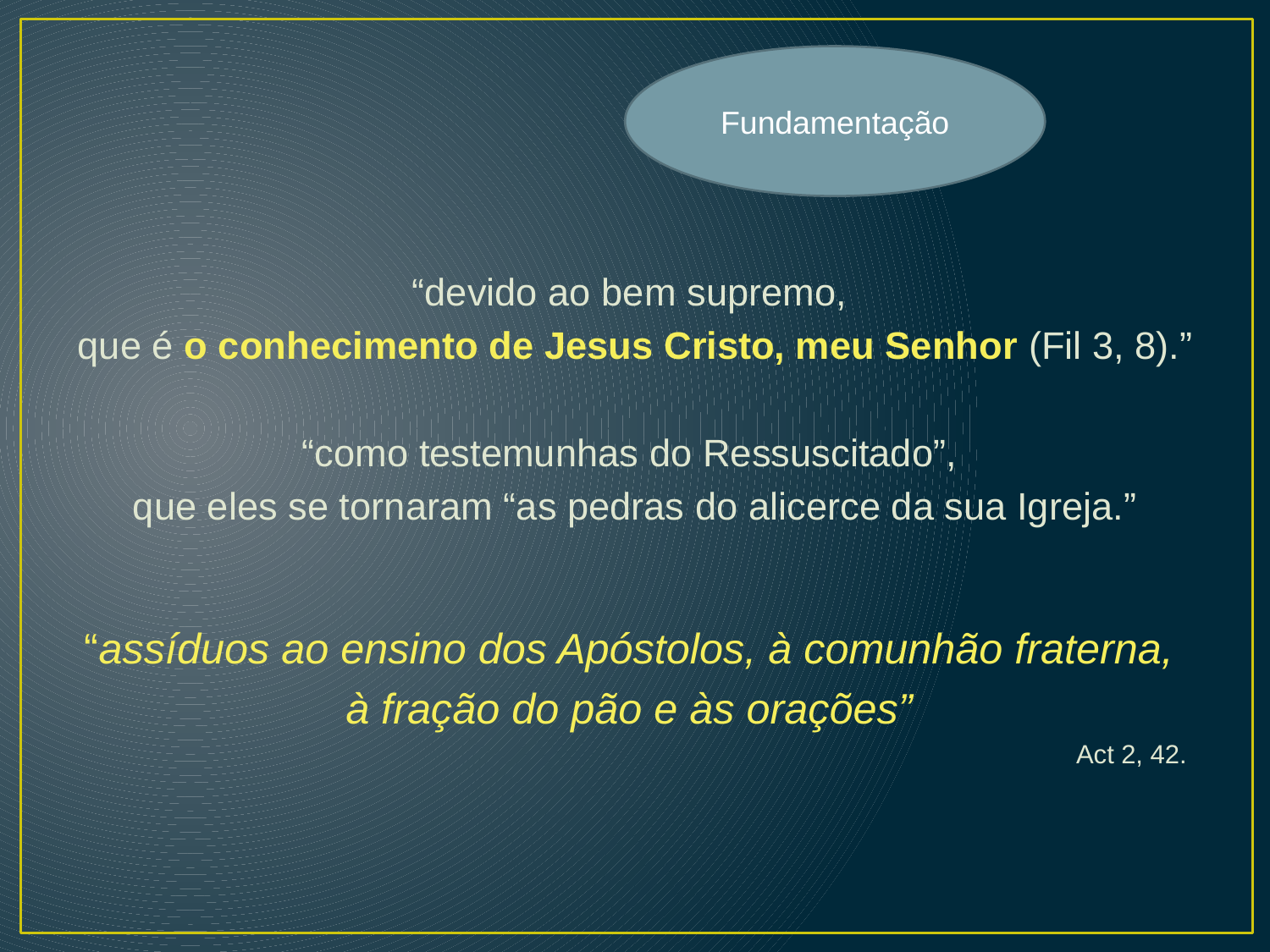

Fundamentação

“devido ao bem supremo,
que é o conhecimento de Jesus Cristo, meu Senhor (Fil 3, 8).”

“como testemunhas do Ressuscitado”,
que eles se tornaram “as pedras do alicerce da sua Igreja.”

“assíduos ao ensino dos Apóstolos, à comunhão fraterna,
à fração do pão e às orações”
Act 2, 42.